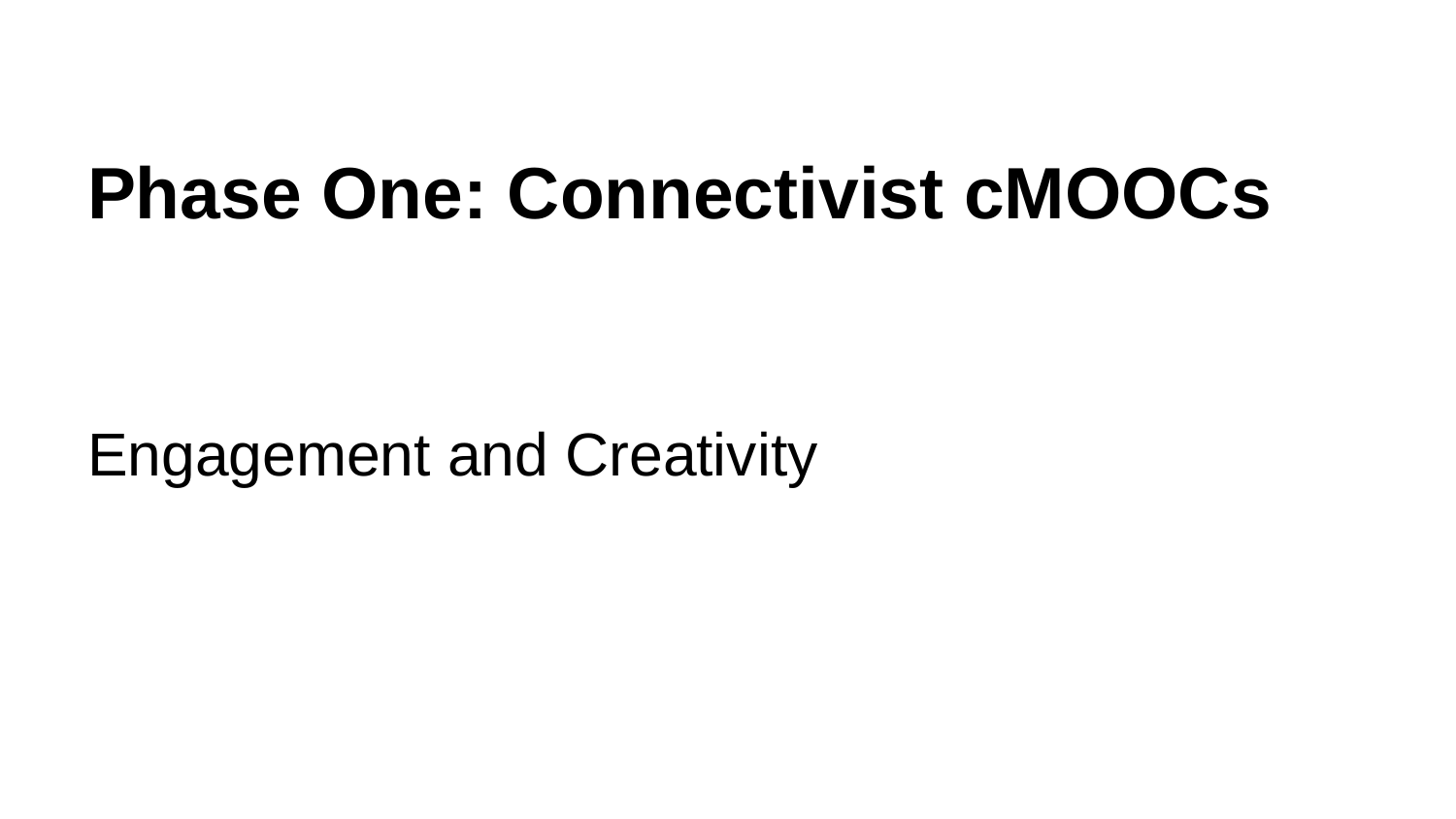

# Phase One: Connectivist cMOOCs

Engagement and Creativity